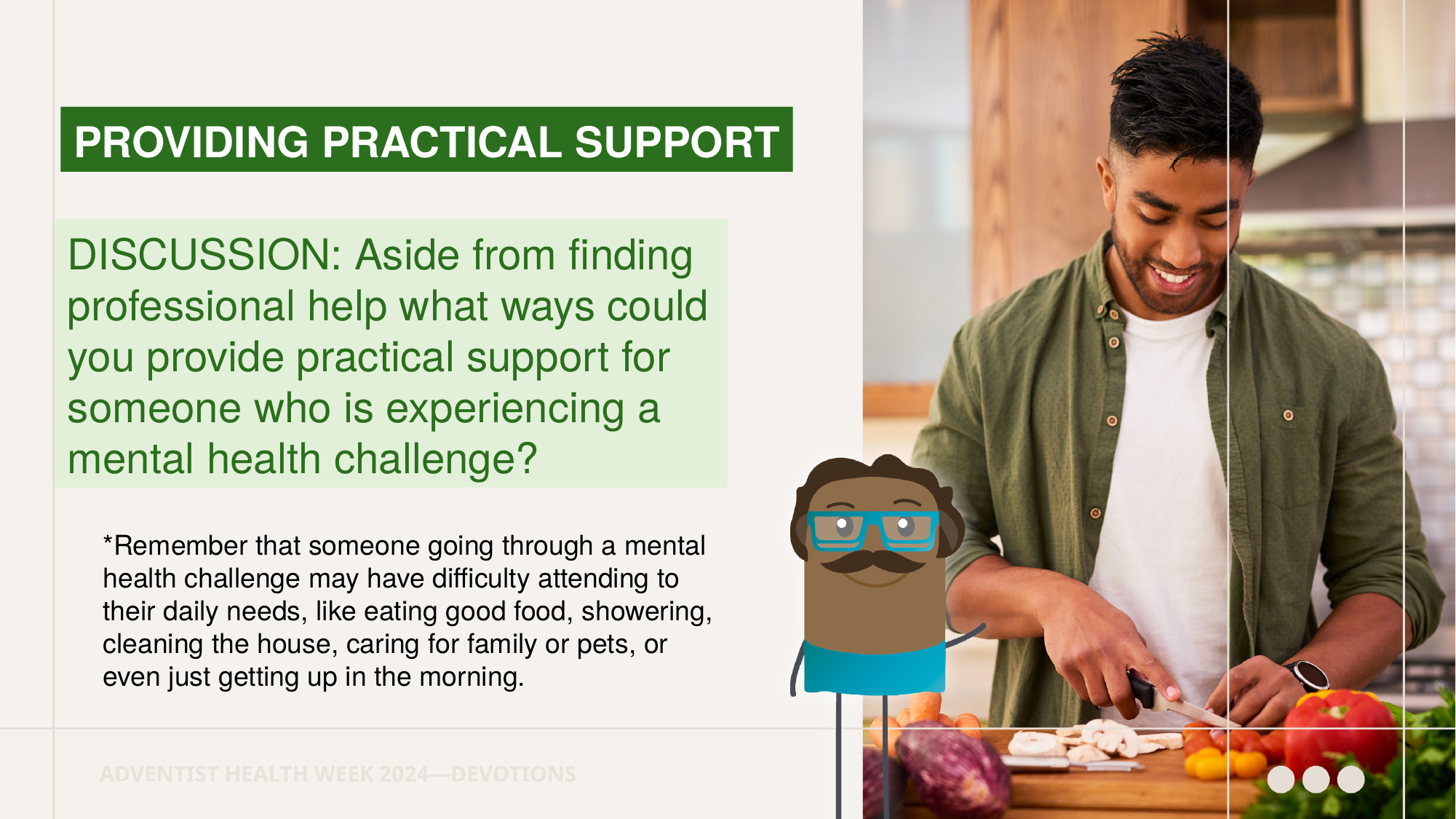

PROVIDING PRACTICAL SUPPORT
DISCUSSION: Aside from finding professional help what ways could you provide practical support for someone who is experiencing a mental health challenge?
*Remember that someone going through a mental health challenge may have difficulty attending to their daily needs, like eating good food, showering, cleaning the house, caring for family or pets, or even just getting up in the morning.